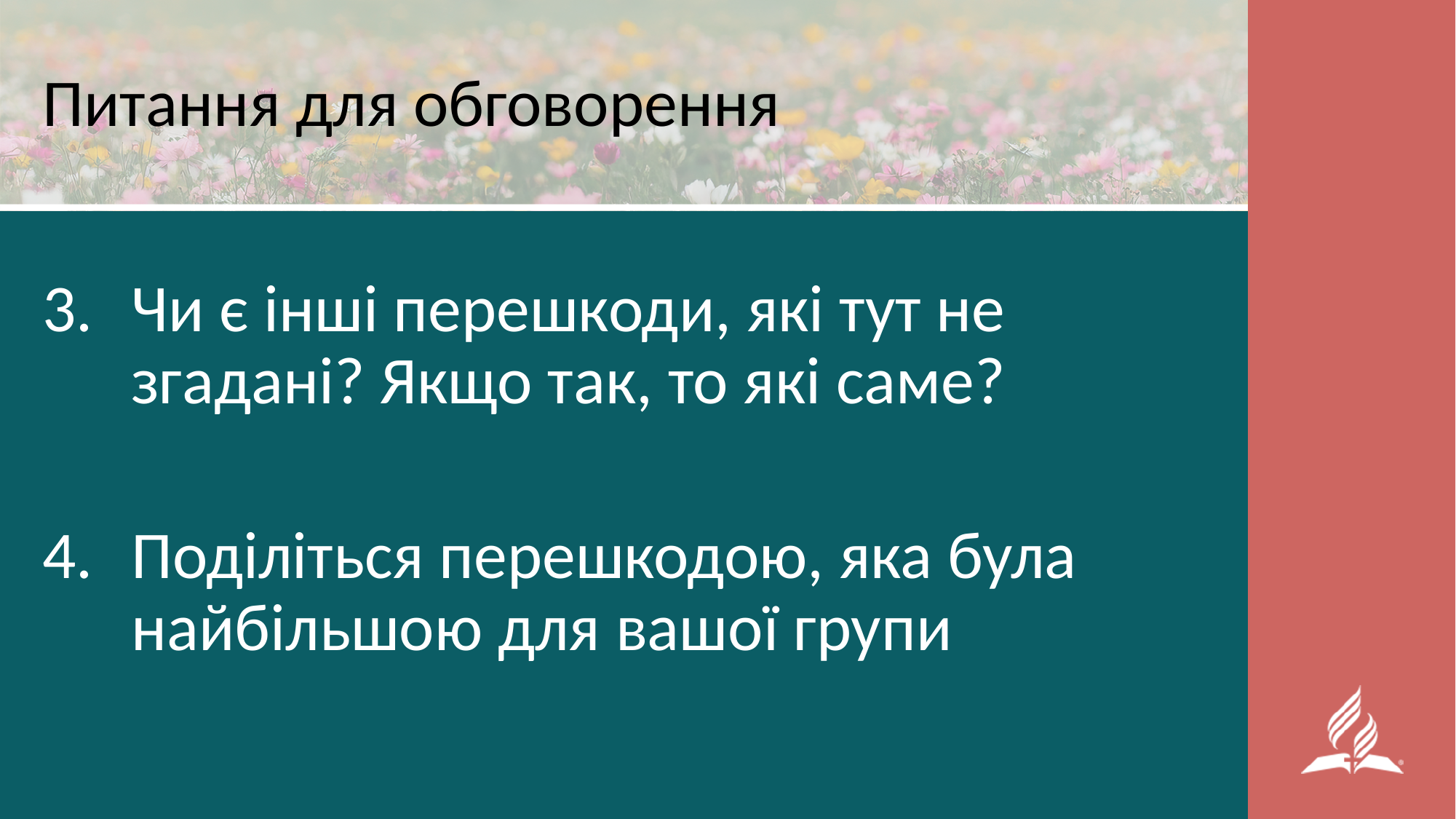

# Питання для обговорення
Чи є інші перешкоди, які тут не згадані? Якщо так, то які саме?

Поділіться перешкодою, яка була найбільшою для вашої групи